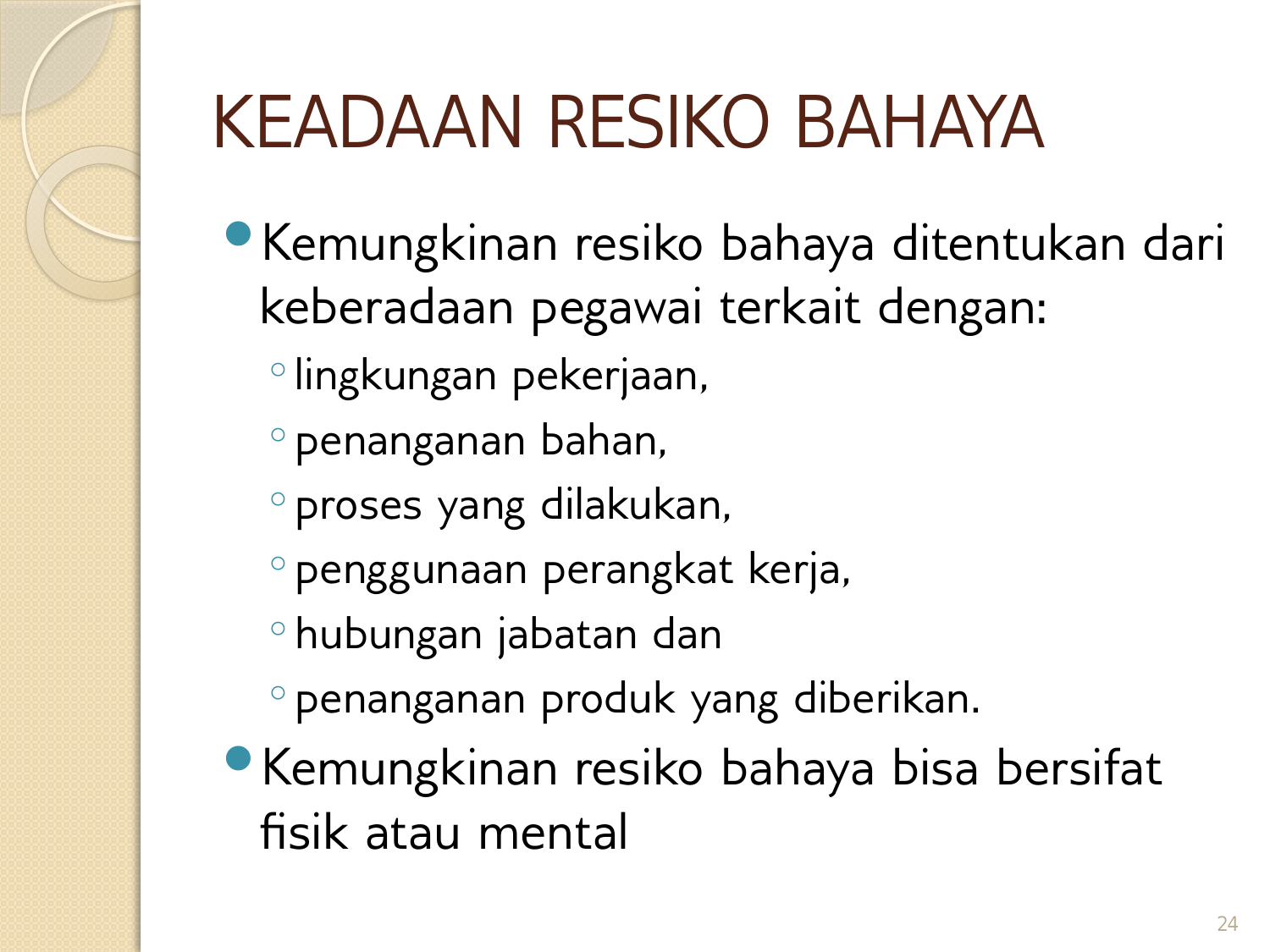

# KEADAAN RESIKO BAHAYA
Kemungkinan resiko bahaya ditentukan dari keberadaan pegawai terkait dengan:
lingkungan pekerjaan,
penanganan bahan,
proses yang dilakukan,
penggunaan perangkat kerja,
hubungan jabatan dan
penanganan produk yang diberikan.
Kemungkinan resiko bahaya bisa bersifat fisik atau mental

24